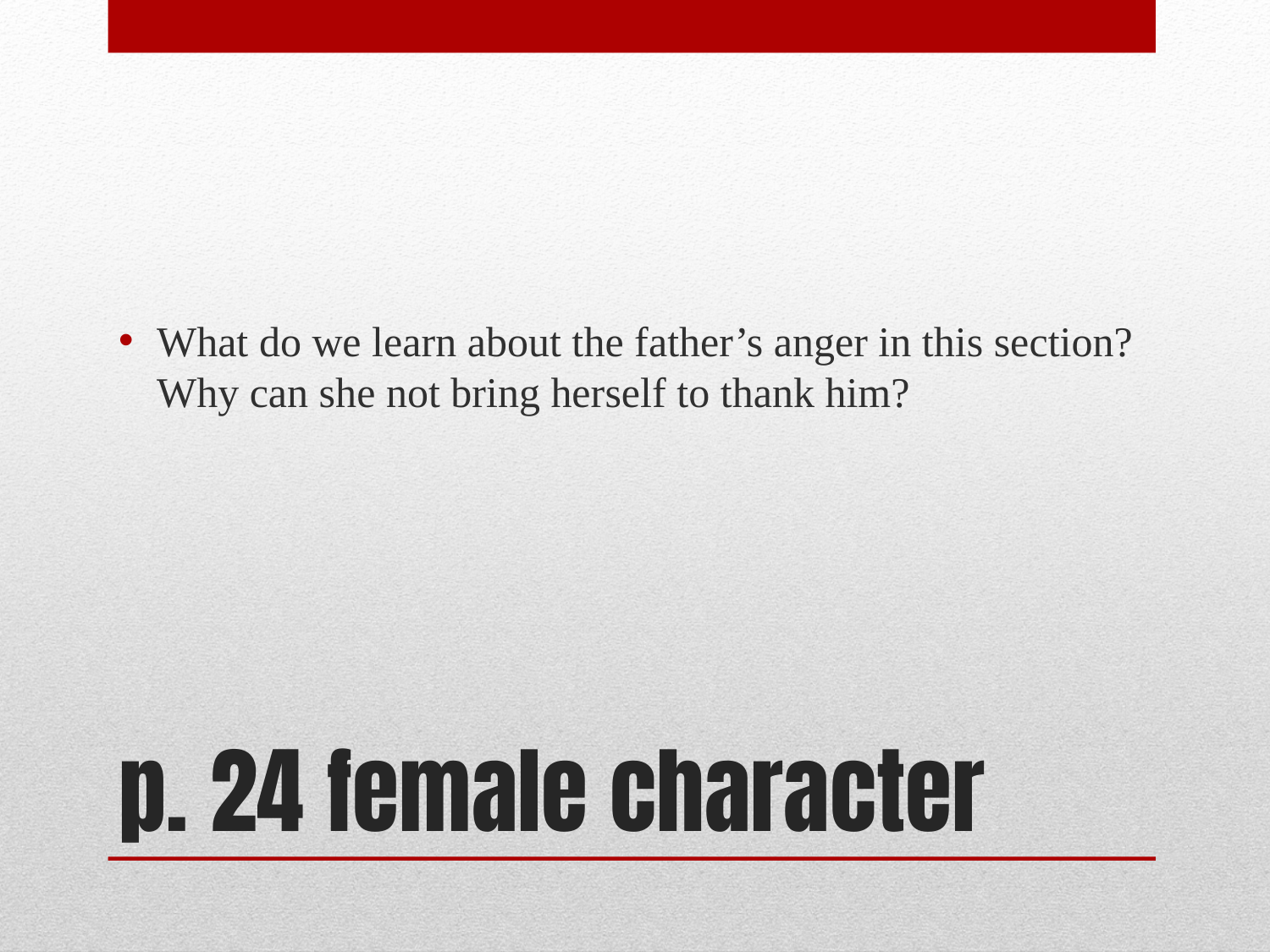

What do we learn about the father’s anger in this section? Why can she not bring herself to thank him?
# p. 24 female character